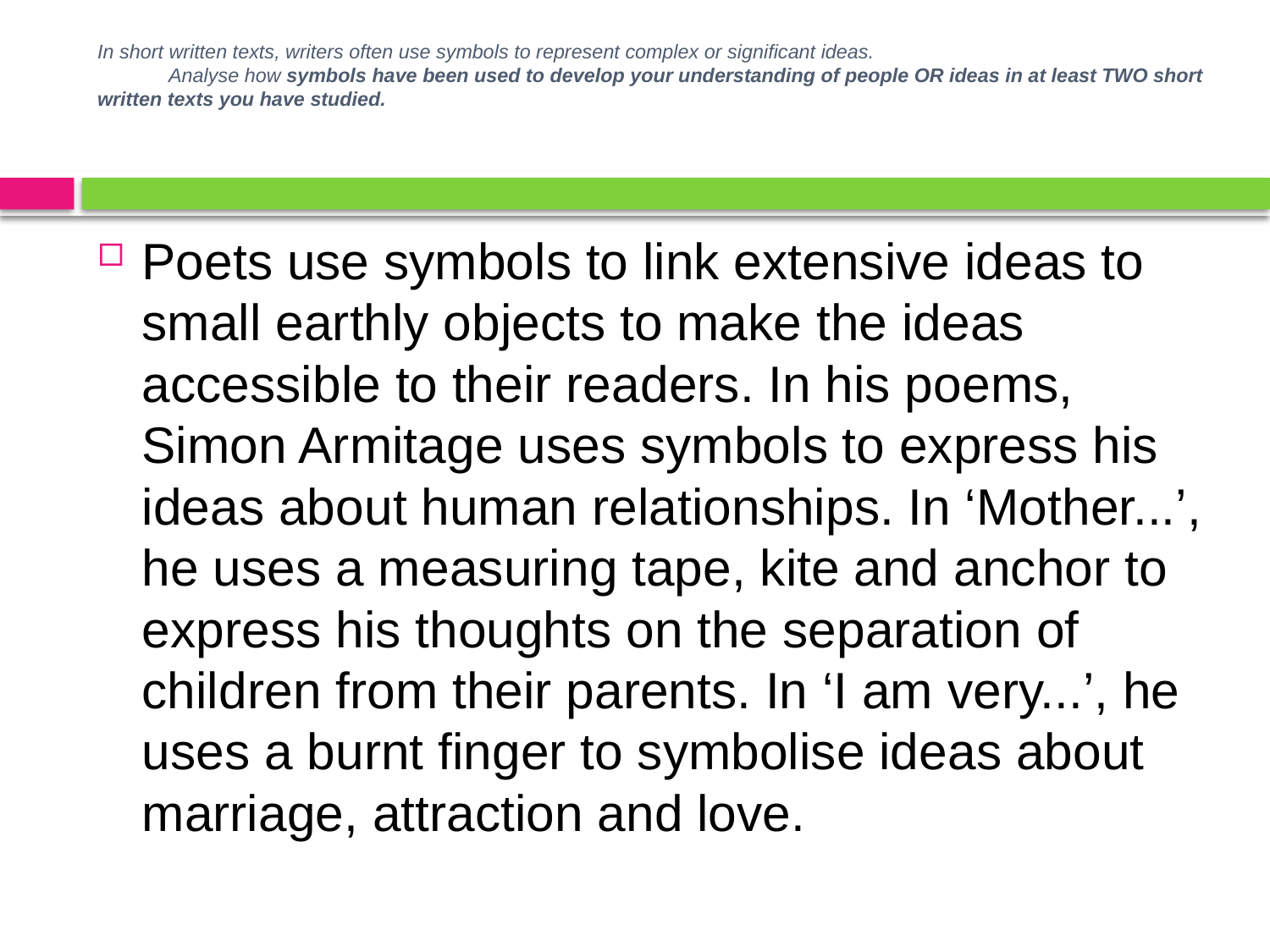

# In short written texts, writers often use symbols to represent complex or significant ideas. Analyse how symbols have been used to develop your understanding of people OR ideas in at least TWO short written texts you have studied.
Poets use symbols to link extensive ideas to small earthly objects to make the ideas accessible to their readers. In his poems, Simon Armitage uses symbols to express his ideas about human relationships. In ‘Mother...’, he uses a measuring tape, kite and anchor to express his thoughts on the separation of children from their parents. In ‘I am very...’, he uses a burnt finger to symbolise ideas about marriage, attraction and love.